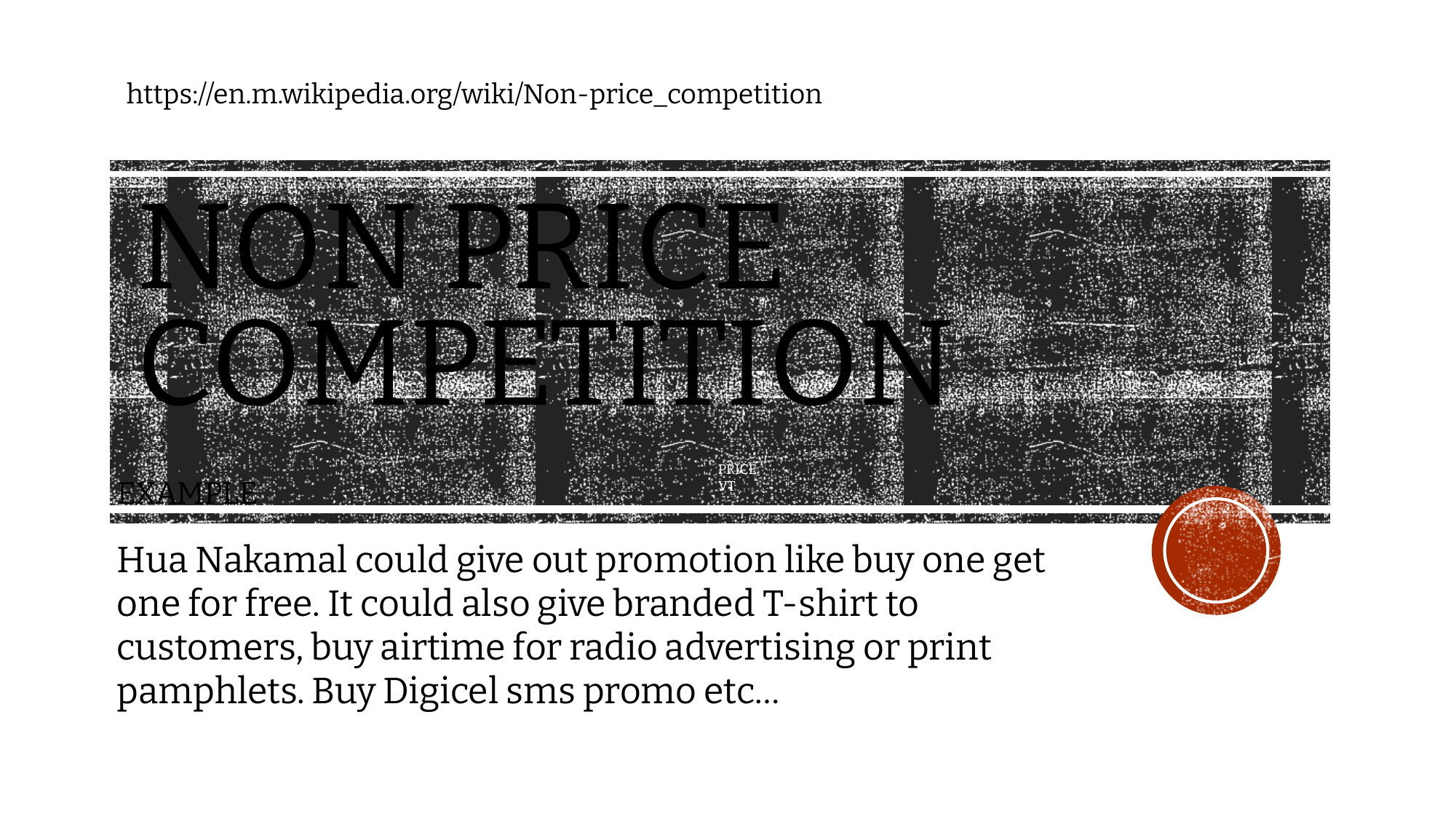

https://en.m.wikipedia.org/wiki/Non-price_competition
# non price competition
PRICE
VT
EXAMPLE
Hua Nakamal could give out promotion like buy one get one for free. It could also give branded T-shirt to customers, buy airtime for radio advertising or print pamphlets. Buy Digicel sms promo etc…
Quantity
K. Shells